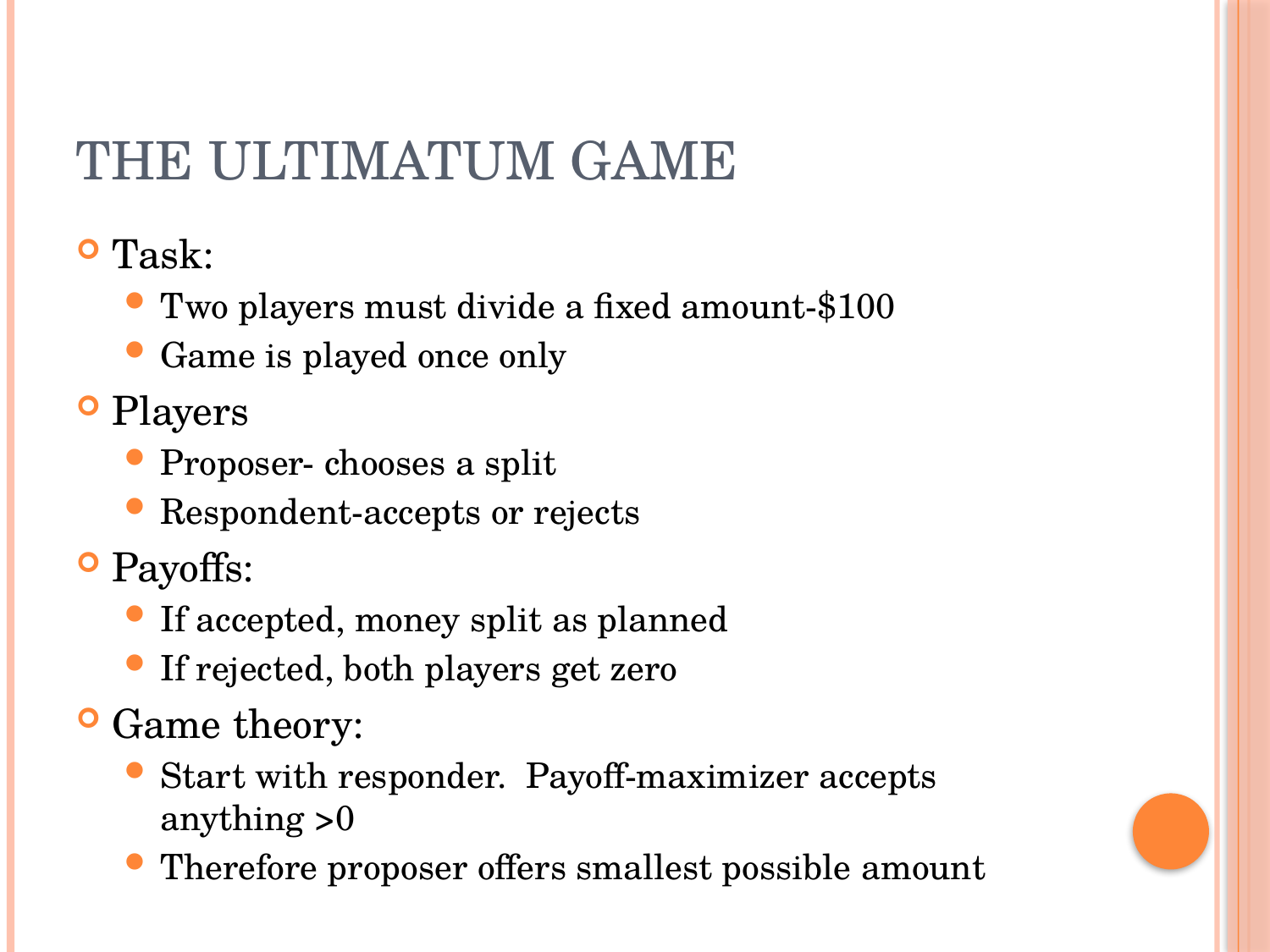

# The Ultimatum Game
Task:
Two players must divide a fixed amount-$100
Game is played once only
Players
Proposer- chooses a split
Respondent-accepts or rejects
Payoffs:
If accepted, money split as planned
If rejected, both players get zero
Game theory:
Start with responder.  Payoff-maximizer accepts anything >0
Therefore proposer offers smallest possible amount